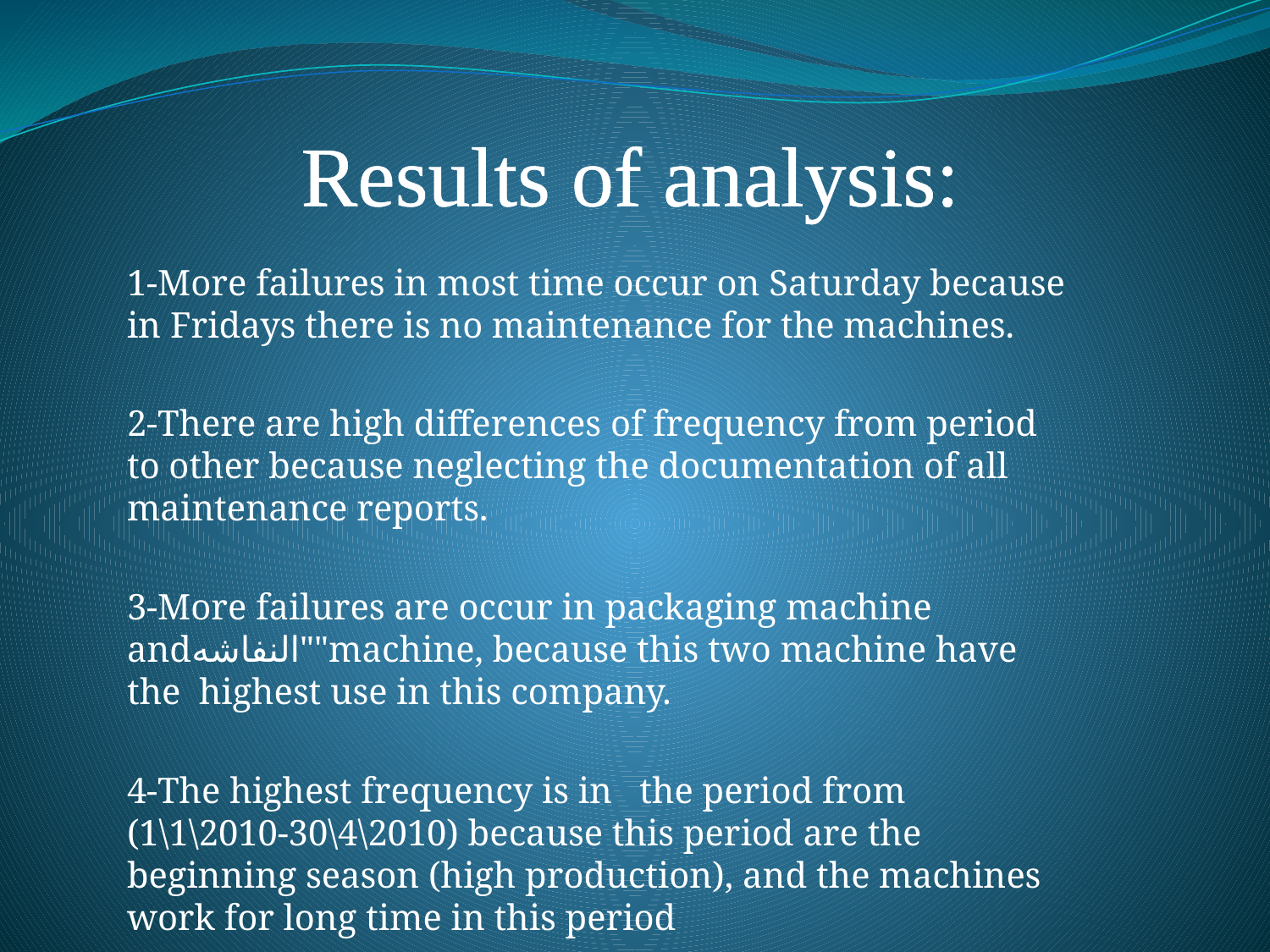

# Results of analysis:
1-More failures in most time occur on Saturday because in Fridays there is no maintenance for the machines.

2-There are high differences of frequency from period to other because neglecting the documentation of all maintenance reports.

3-More failures are occur in packaging machine andالنفاشه""machine, because this two machine have the  highest use in this company.

4-The highest frequency is in   the period from (1\1\2010-30\4\2010) because this period are the beginning season (high production), and the machines work for long time in this period